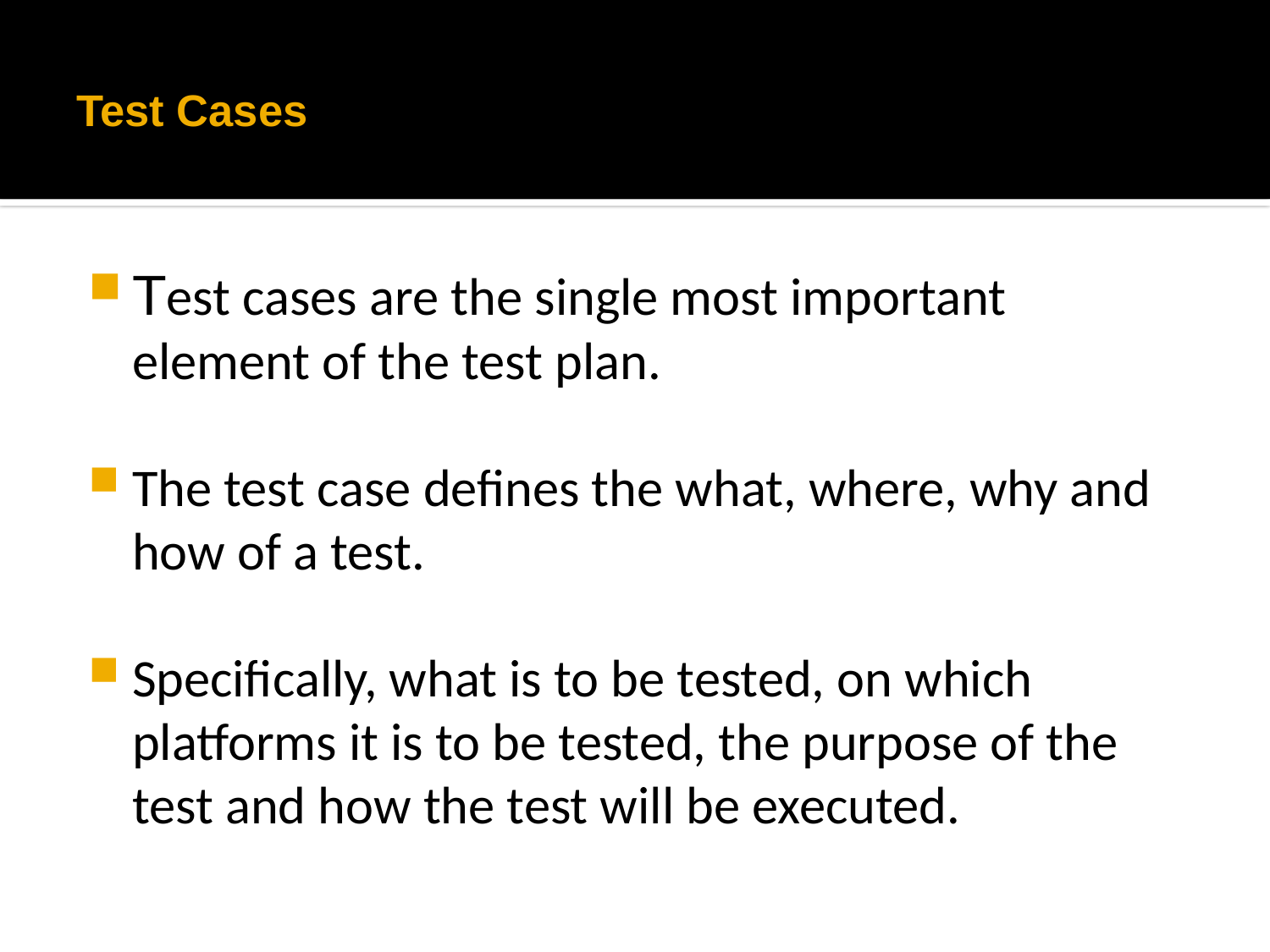

# Test Cases
Test cases are the single most important element of the test plan.

The test case defines the what, where, why and how of a test.

Specifically, what is to be tested, on which platforms it is to be tested, the purpose of the test and how the test will be executed.